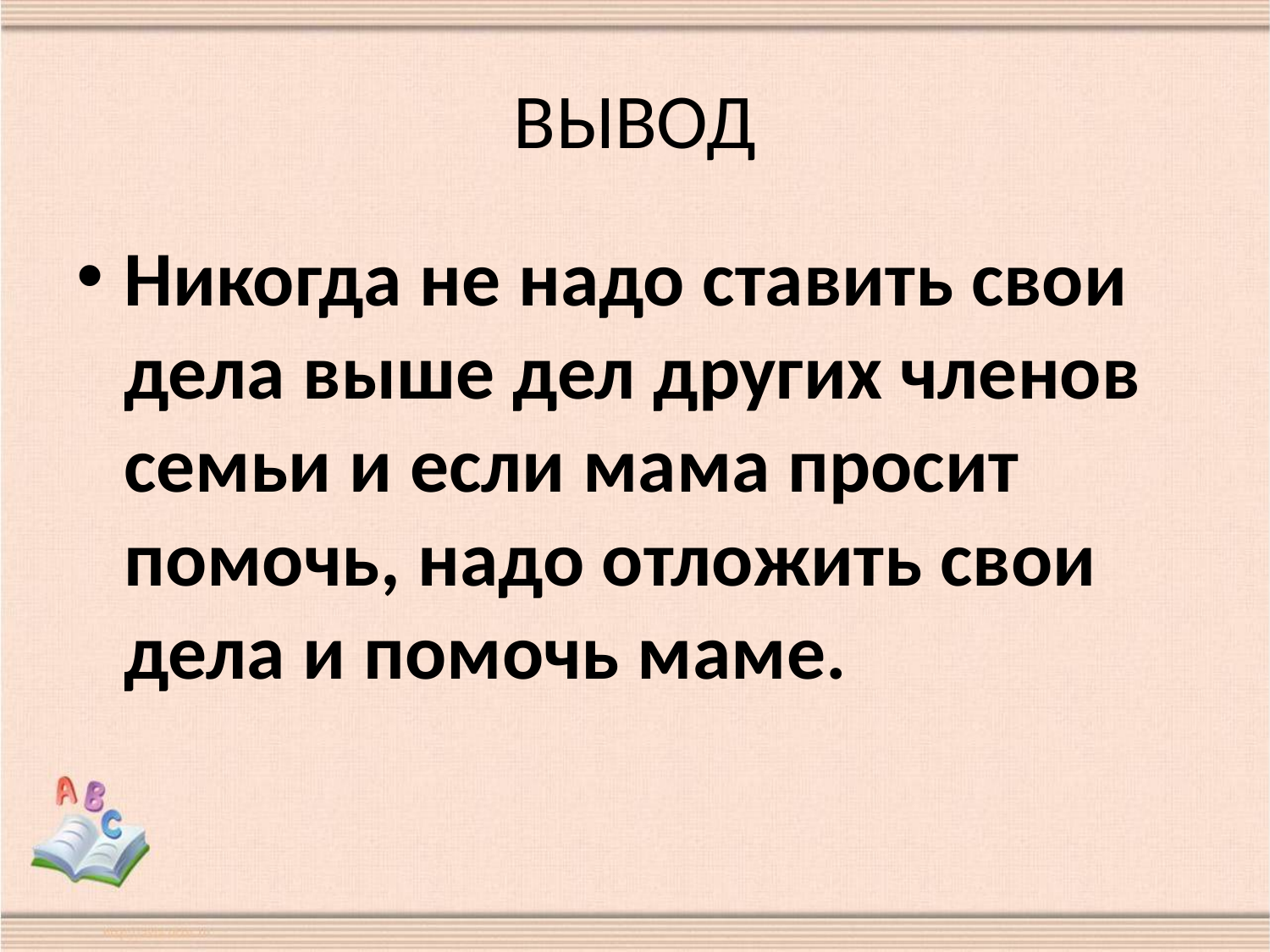

# ВЫВОД
Никогда не надо ставить свои дела выше дел других членов семьи и если мама просит помочь, надо отложить свои дела и помочь маме.